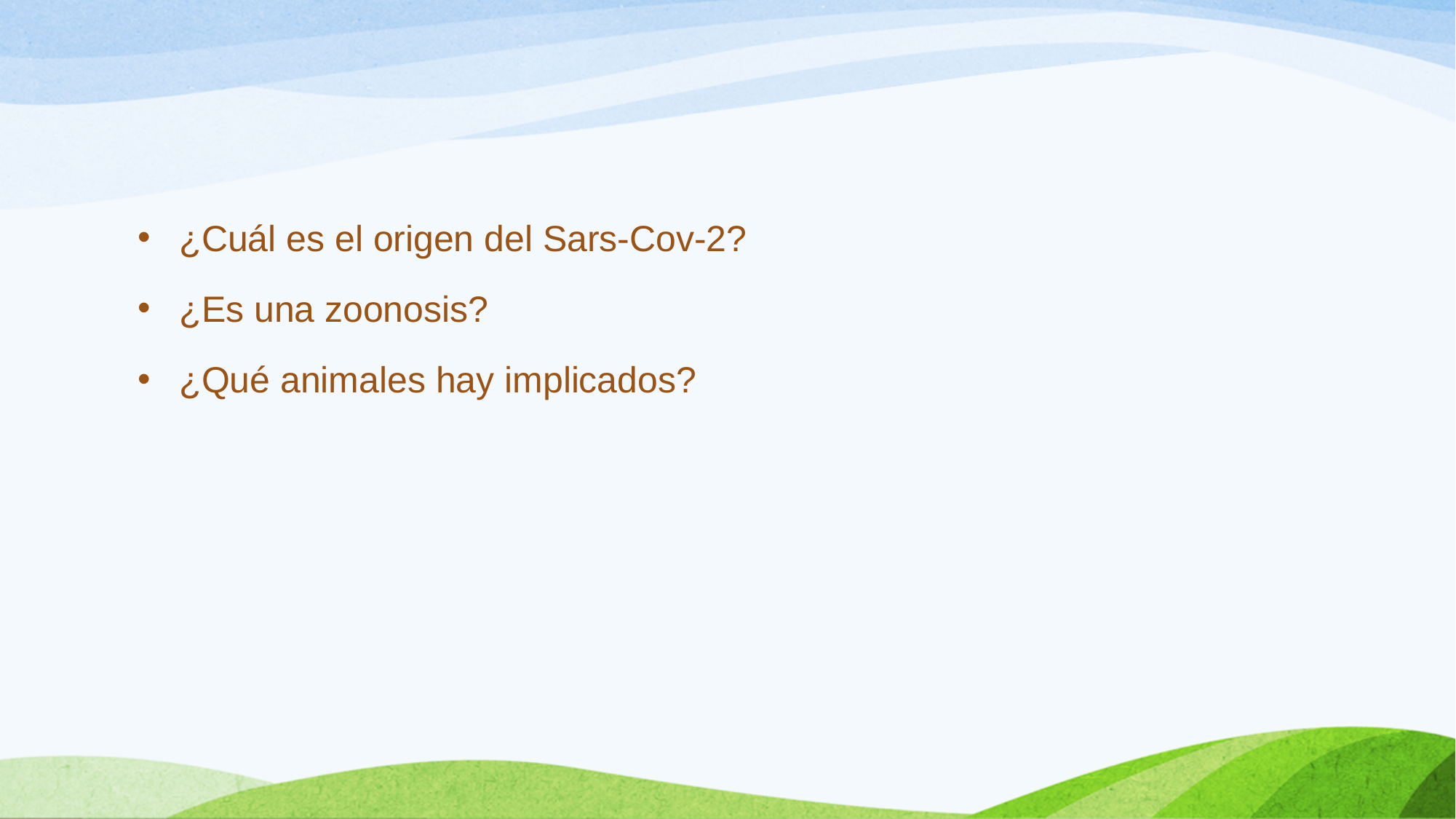

#
¿Cuál es el origen del Sars-Cov-2?
¿Es una zoonosis?
¿Qué animales hay implicados?